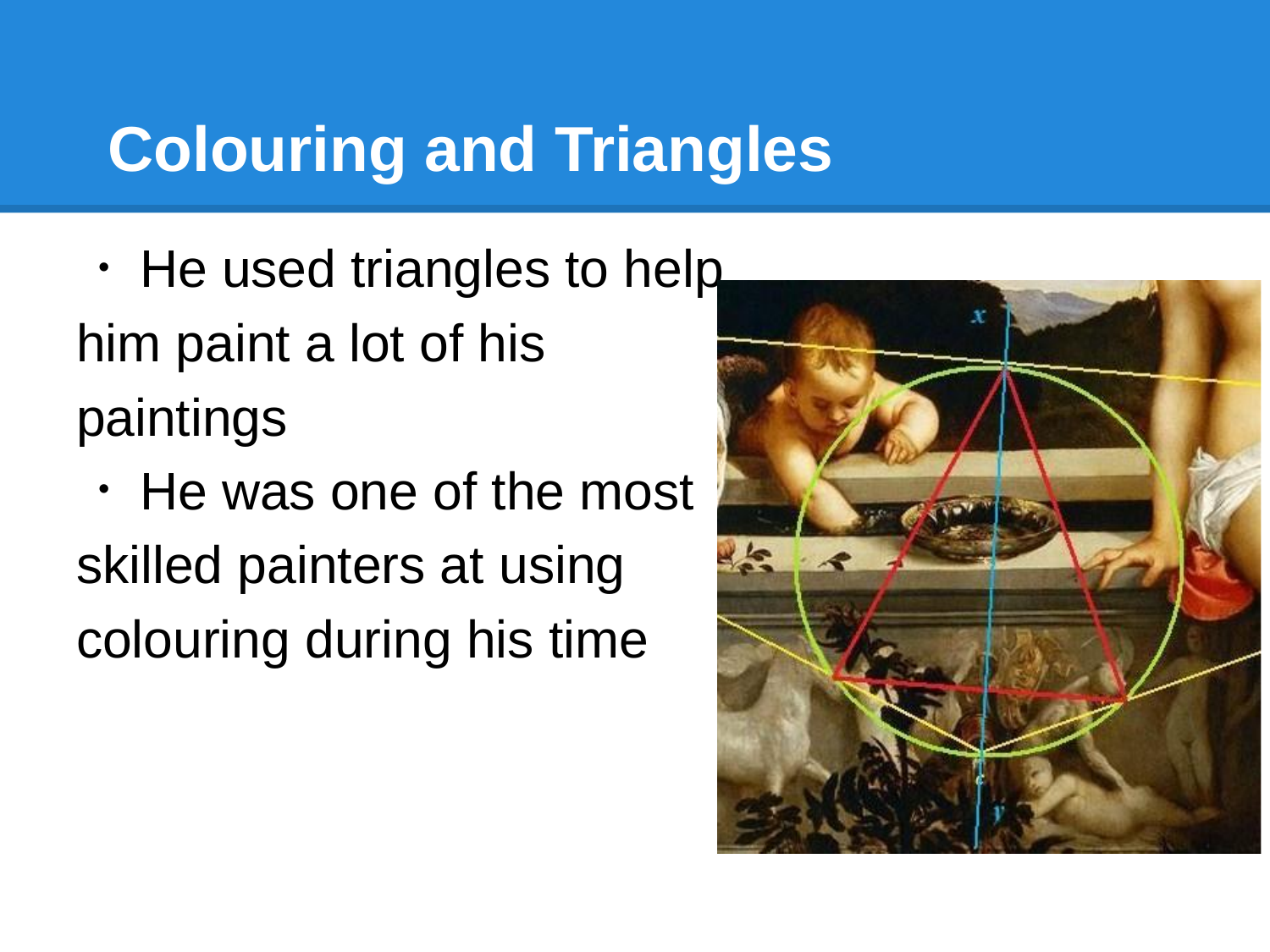

# Colouring and Triangles
He used triangles to help
him paint a lot of his
paintings
He was one of the most
skilled painters at using
colouring during his time